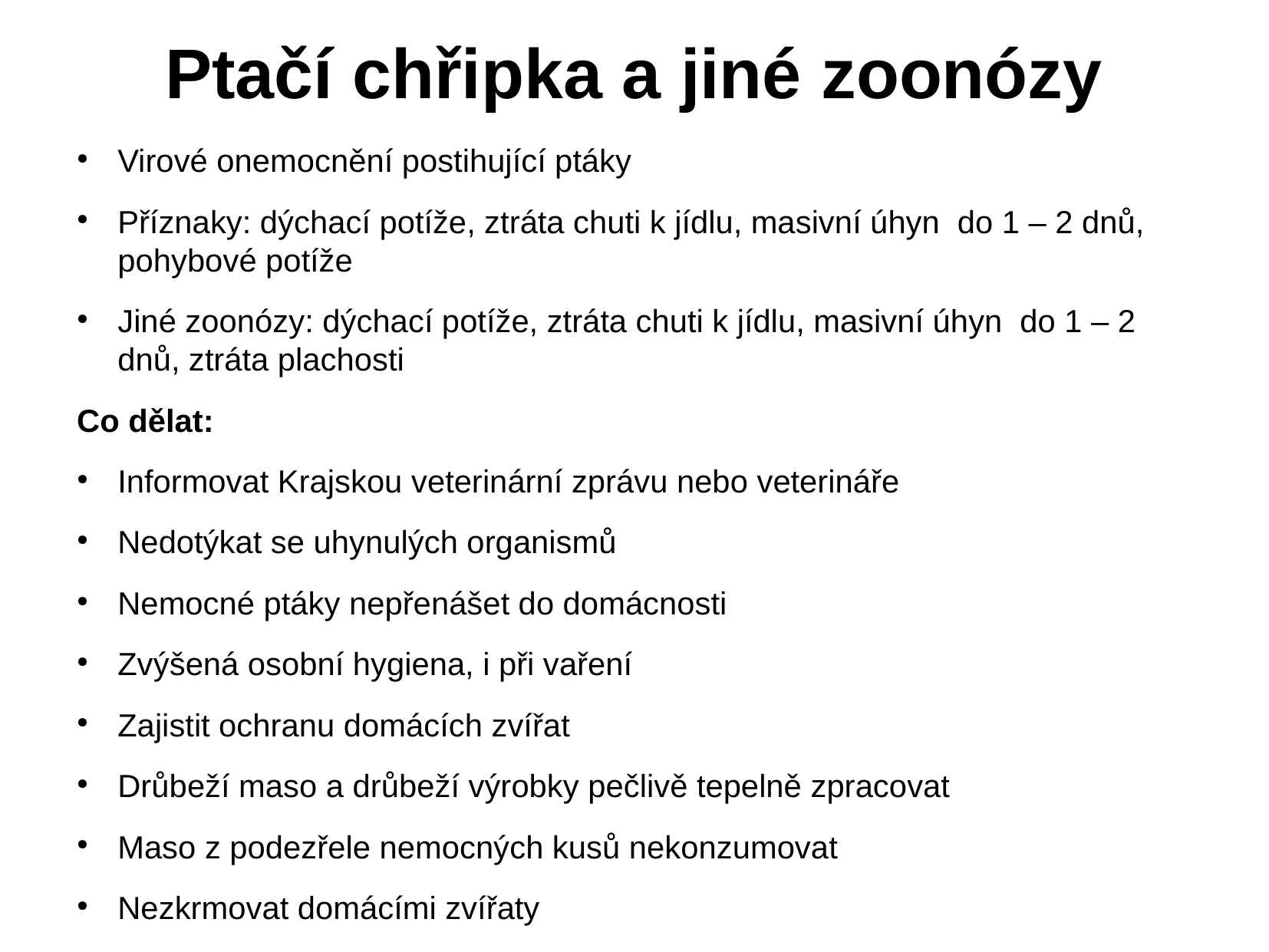

# Ptačí chřipka a jiné zoonózy
Virové onemocnění postihující ptáky
Příznaky: dýchací potíže, ztráta chuti k jídlu, masivní úhyn  do 1 – 2 dnů, pohybové potíže
Jiné zoonózy: dýchací potíže, ztráta chuti k jídlu, masivní úhyn  do 1 – 2 dnů, ztráta plachosti
Co dělat:
Informovat Krajskou veterinární zprávu nebo veterináře
Nedotýkat se uhynulých organismů
Nemocné ptáky nepřenášet do domácnosti
Zvýšená osobní hygiena, i při vaření
Zajistit ochranu domácích zvířat
Drůbeží maso a drůbeží výrobky pečlivě tepelně zpracovat
Maso z podezřele nemocných kusů nekonzumovat
Nezkrmovat domácími zvířaty